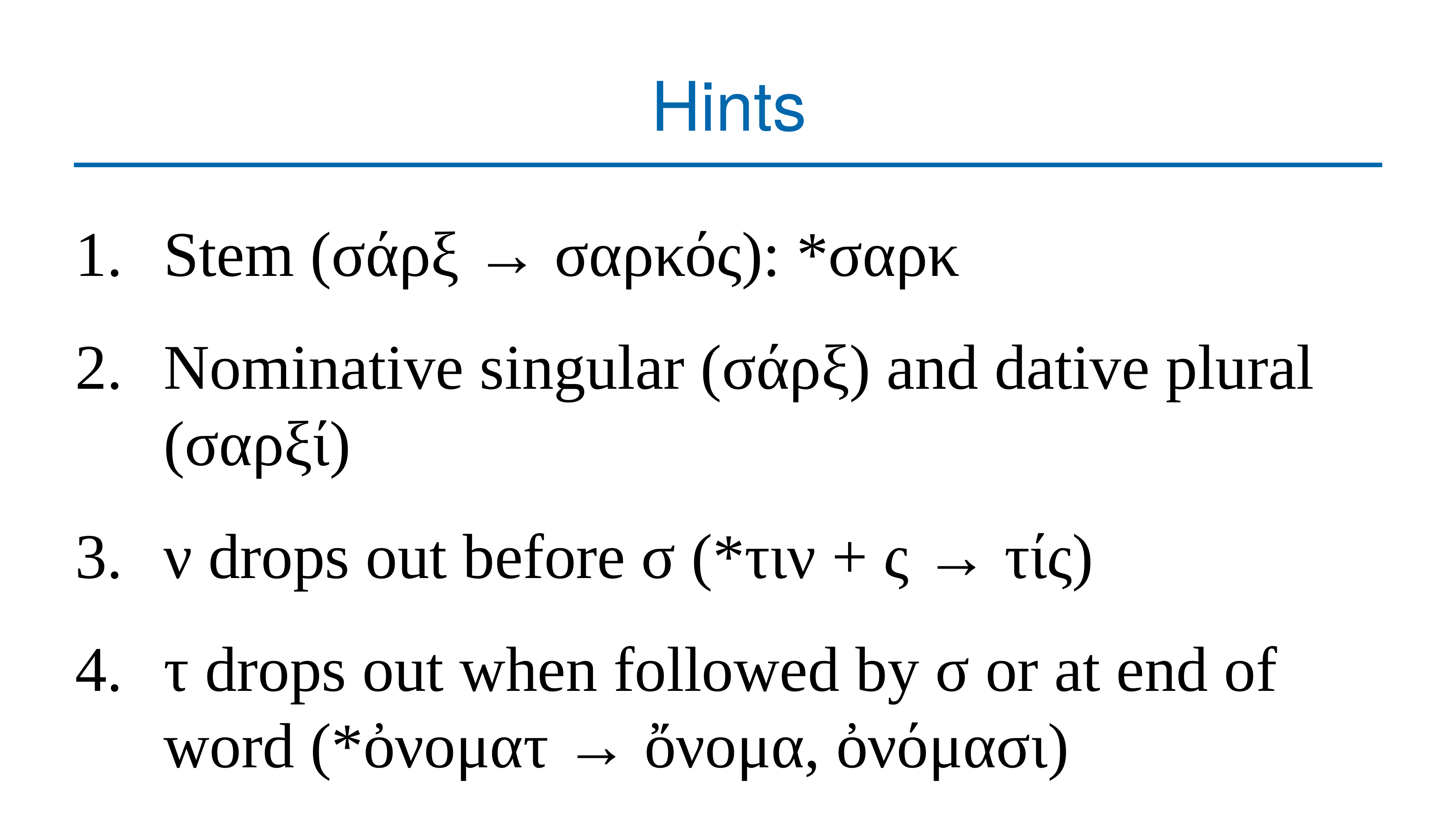

# Hints
Stem (σάρξ → σαρκός): *σαρκ
Nominative singular (σάρξ) and dative plural (σαρξί)
ν drops out before σ (*τιν + ς → τίς)
τ drops out when followed by σ or at end of word (*ὀνοματ → ὄνομα, ὀνόμασι)